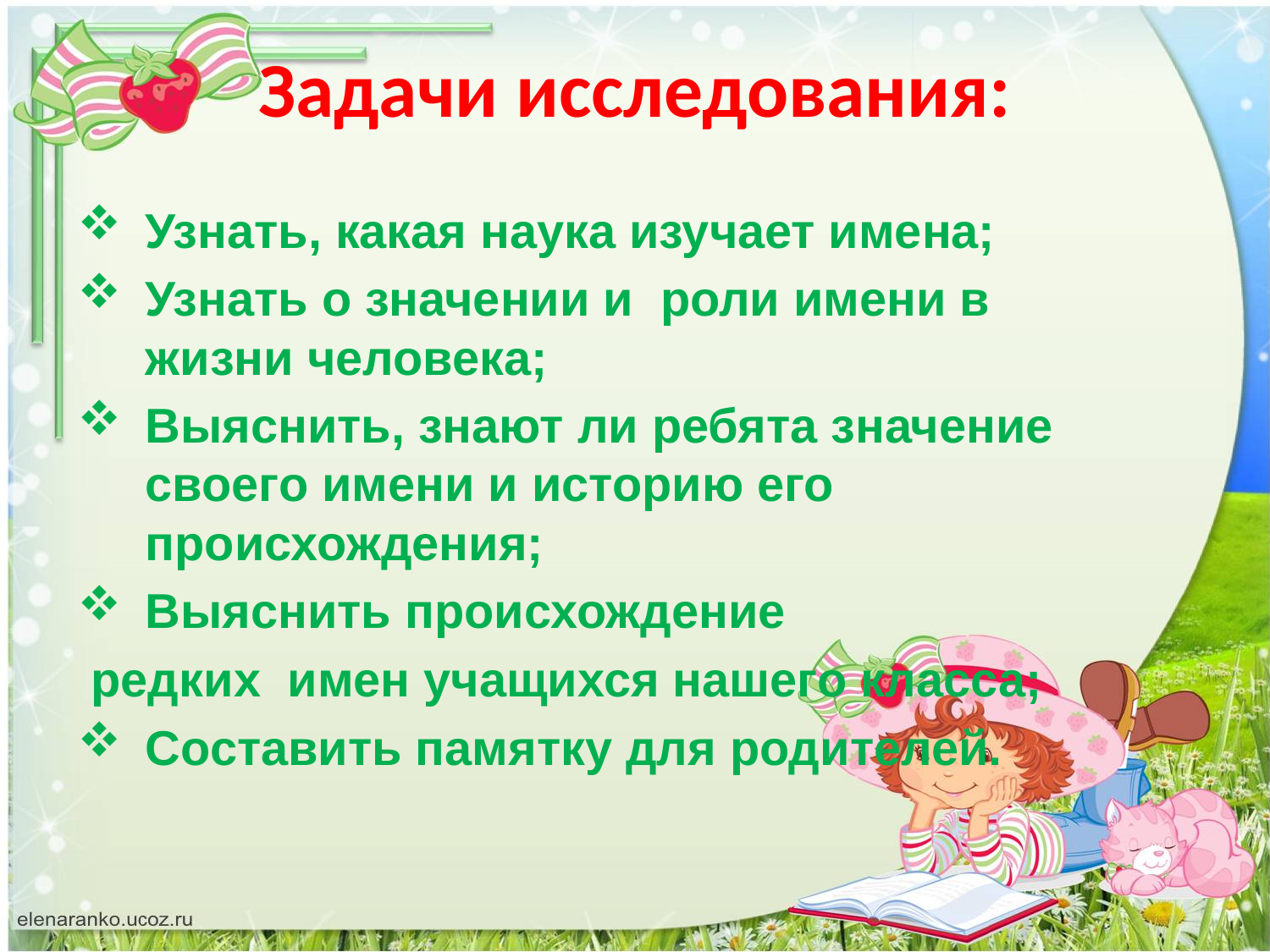

# Задачи исследования:

Узнать, какая наука изучает имена;
Узнать о значении и  роли имени в жизни человека;
Выяснить, знают ли ребята значение своего имени и историю его происхождения;
Выяснить происхождение
 редких  имен учащихся нашего класса;
Составить памятку для родителей.